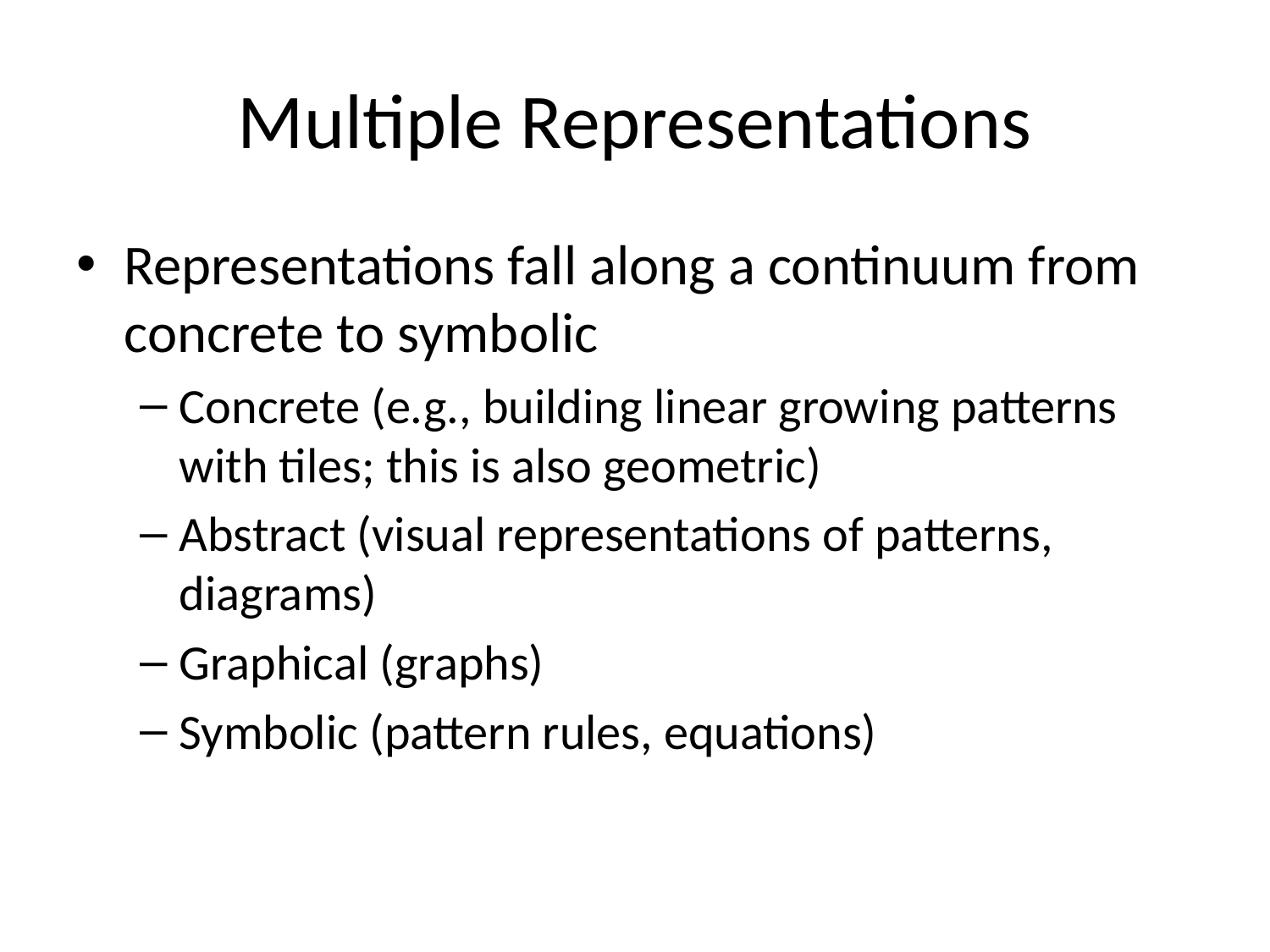

# Multiple Representations
Representations fall along a continuum from concrete to symbolic
Concrete (e.g., building linear growing patterns with tiles; this is also geometric)
Abstract (visual representations of patterns, diagrams)
Graphical (graphs)
Symbolic (pattern rules, equations)